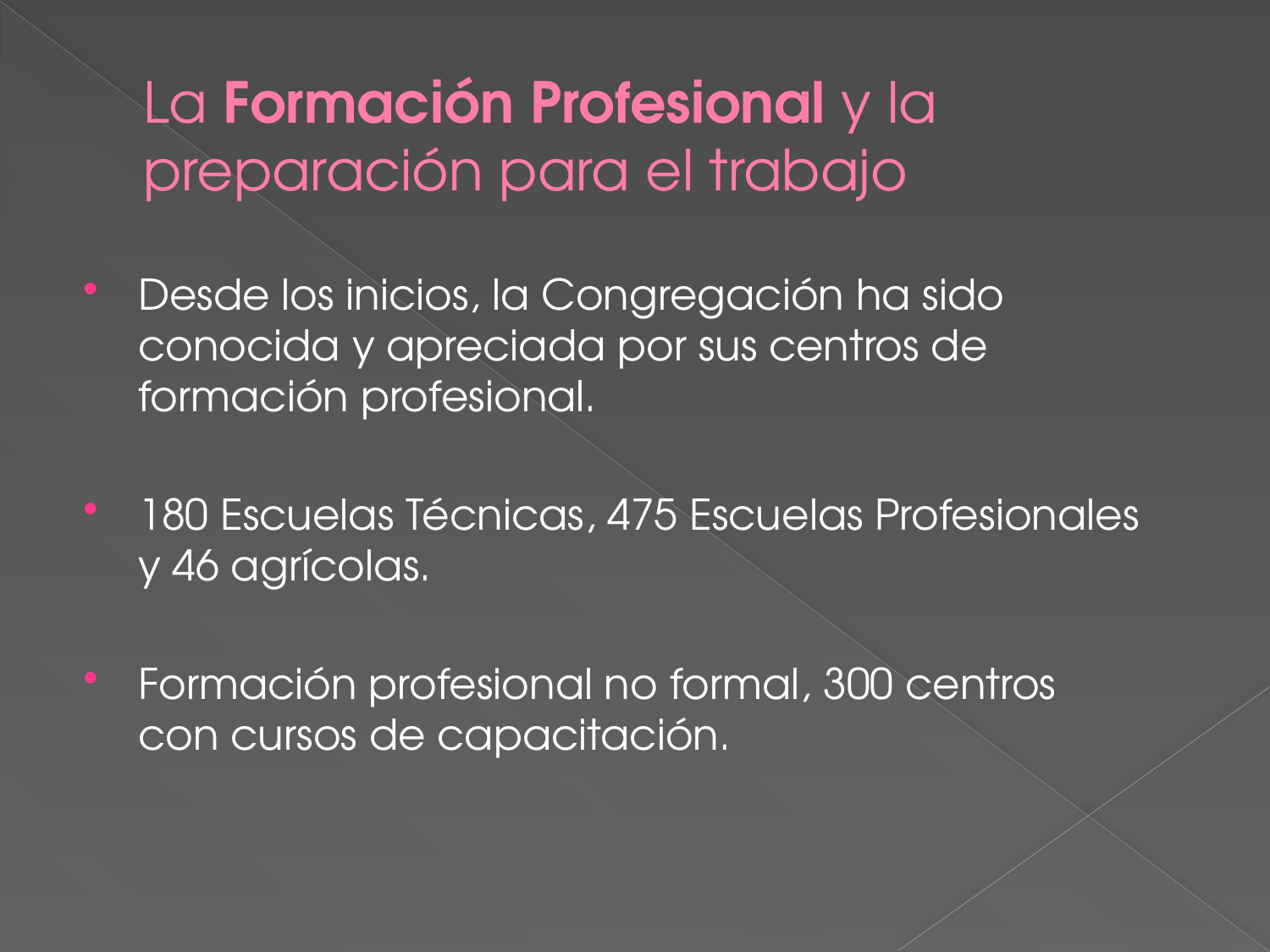

# La Formación Profesional y la preparación para el trabajo
Desde los inicios, la Congregación ha sido conocida y apreciada por sus centros de formación profesional.

180 Escuelas Técnicas, 475 Escuelas Profesionales y 46 agrícolas.

Formación profesional no formal, 300 centros con cursos de capacitación.